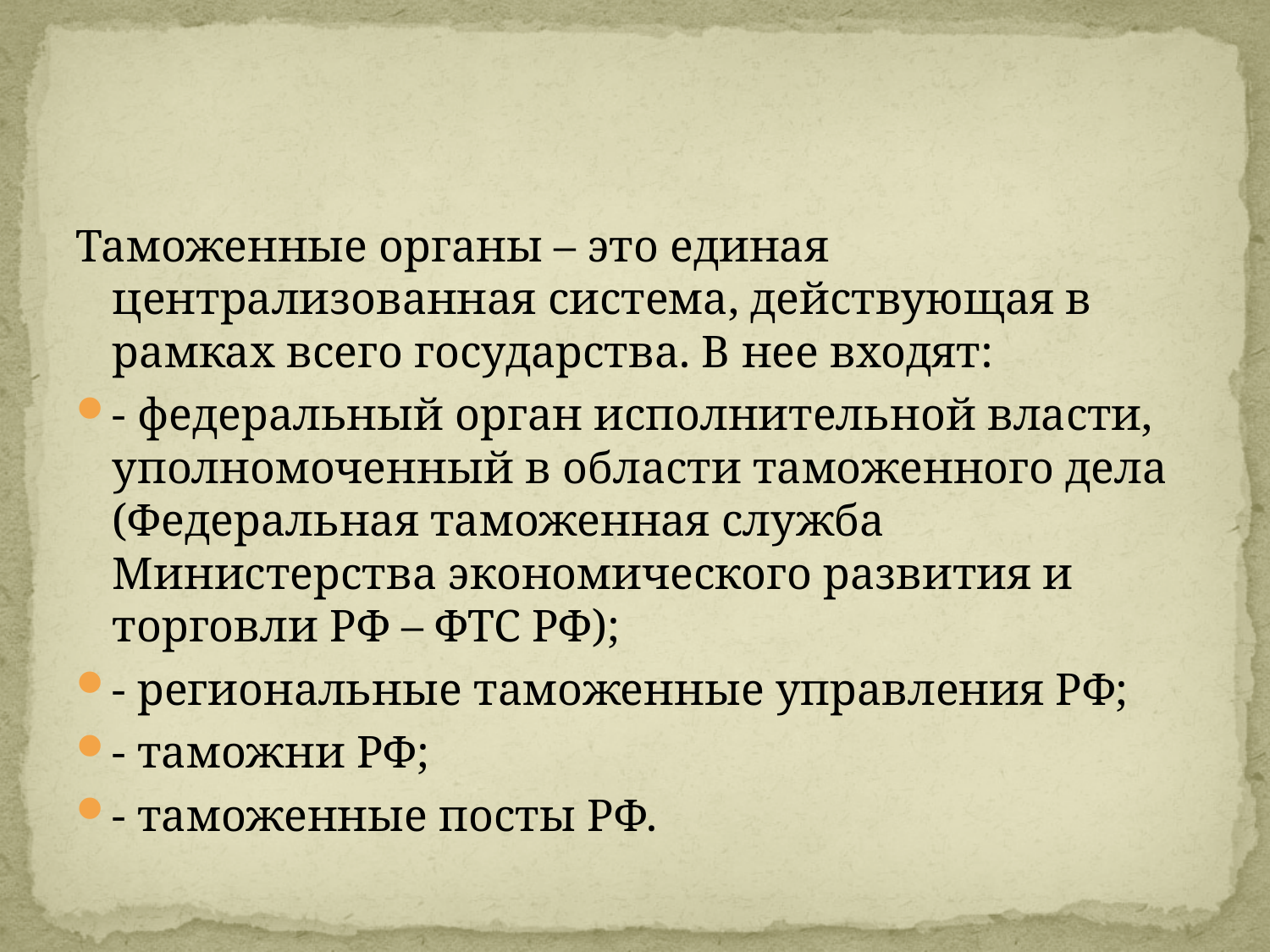

#
Таможенные органы – это единая централизованная система, действующая в рамках всего государства. В нее входят:
- федеральный орган исполнительной власти, уполномоченный в области таможенного дела (Федеральная таможенная служба Министерства экономического развития и торговли РФ – ФТС РФ);
- региональные таможенные управления РФ;
- таможни РФ;
- таможенные посты РФ.